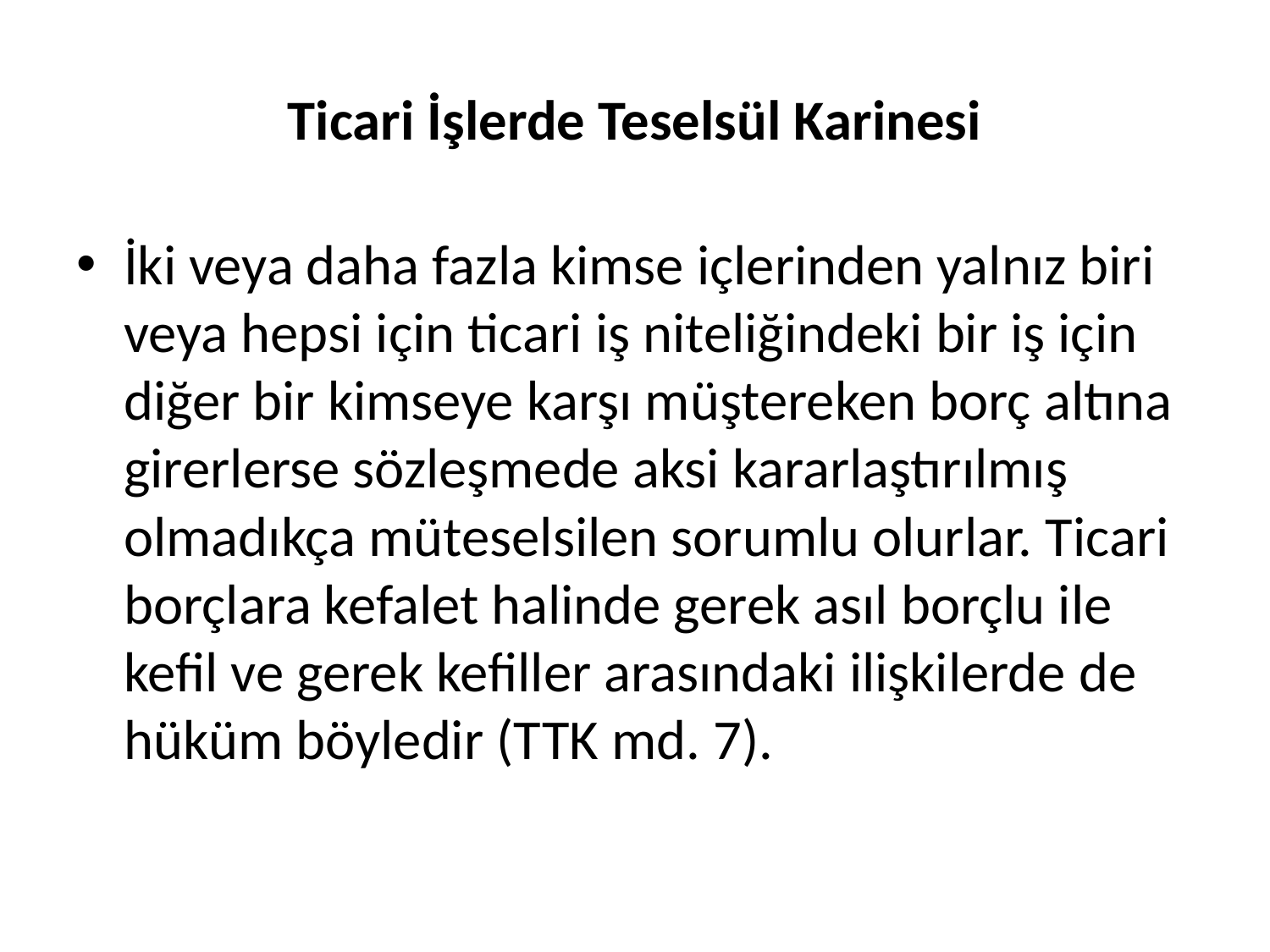

# Ticari İşlerde Teselsül Karinesi
İki veya daha fazla kimse içlerinden yalnız biri veya hepsi için ticari iş niteliğindeki bir iş için diğer bir kimseye karşı müştereken borç altına girerlerse sözleşmede aksi kararlaştırılmış olmadıkça müteselsilen sorumlu olurlar. Ticari borçlara kefalet halinde gerek asıl borçlu ile kefil ve gerek kefiller arasındaki ilişkilerde de hüküm böyledir (TTK md. 7).